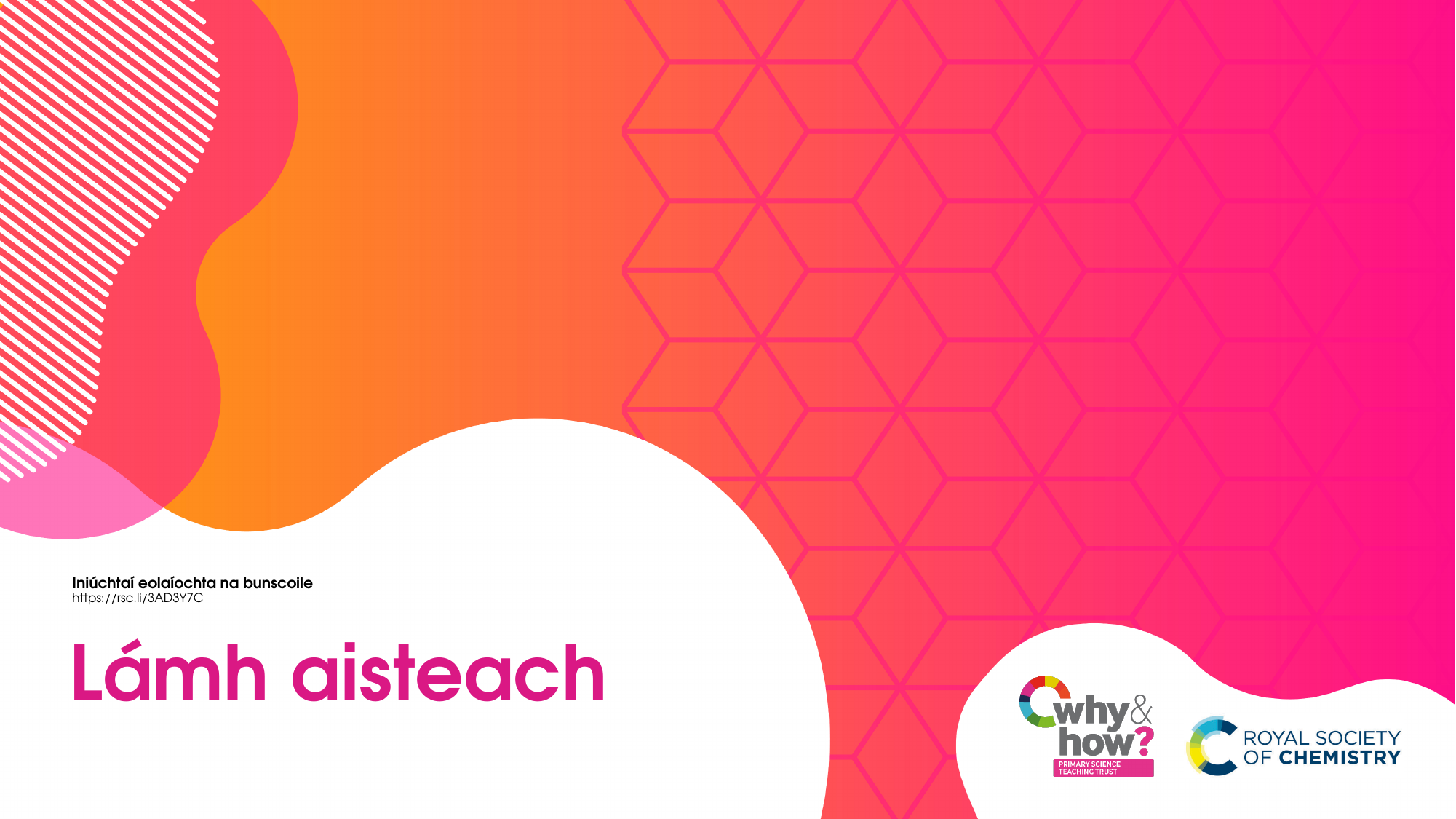

# Iniúchtaí eolaíochta na bunscoile https://rsc.li/3AD3Y7C
Lámh aisteach